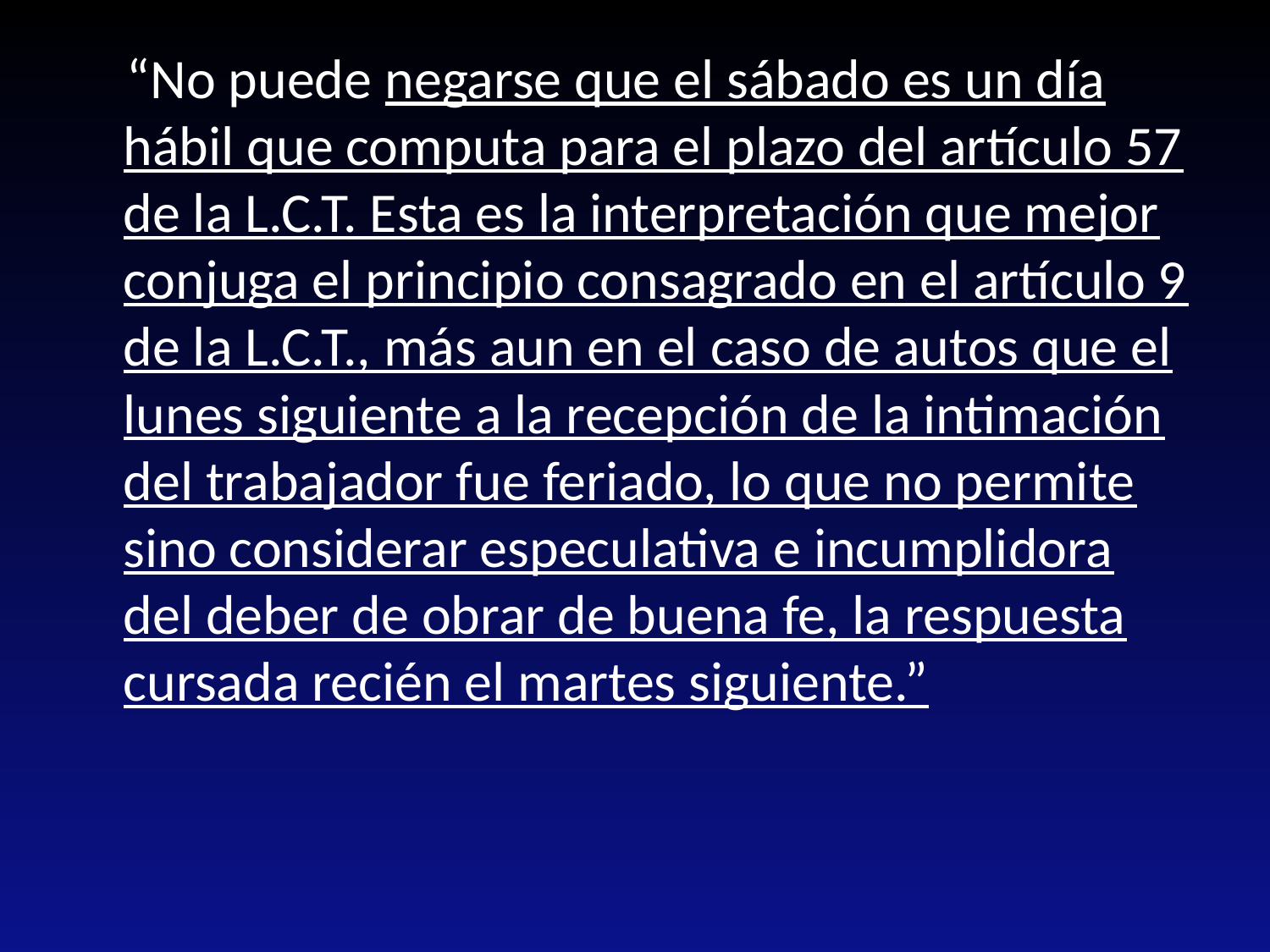

“No puede negarse que el sábado es un día hábil que computa para el plazo del artículo 57 de la L.C.T. Esta es la interpretación que mejor conjuga el principio consagrado en el artículo 9 de la L.C.T., más aun en el caso de autos que el lunes siguiente a la recepción de la intimación del trabajador fue feriado, lo que no permite sino considerar especulativa e incumplidora del deber de obrar de buena fe, la respuesta cursada recién el martes siguiente.”